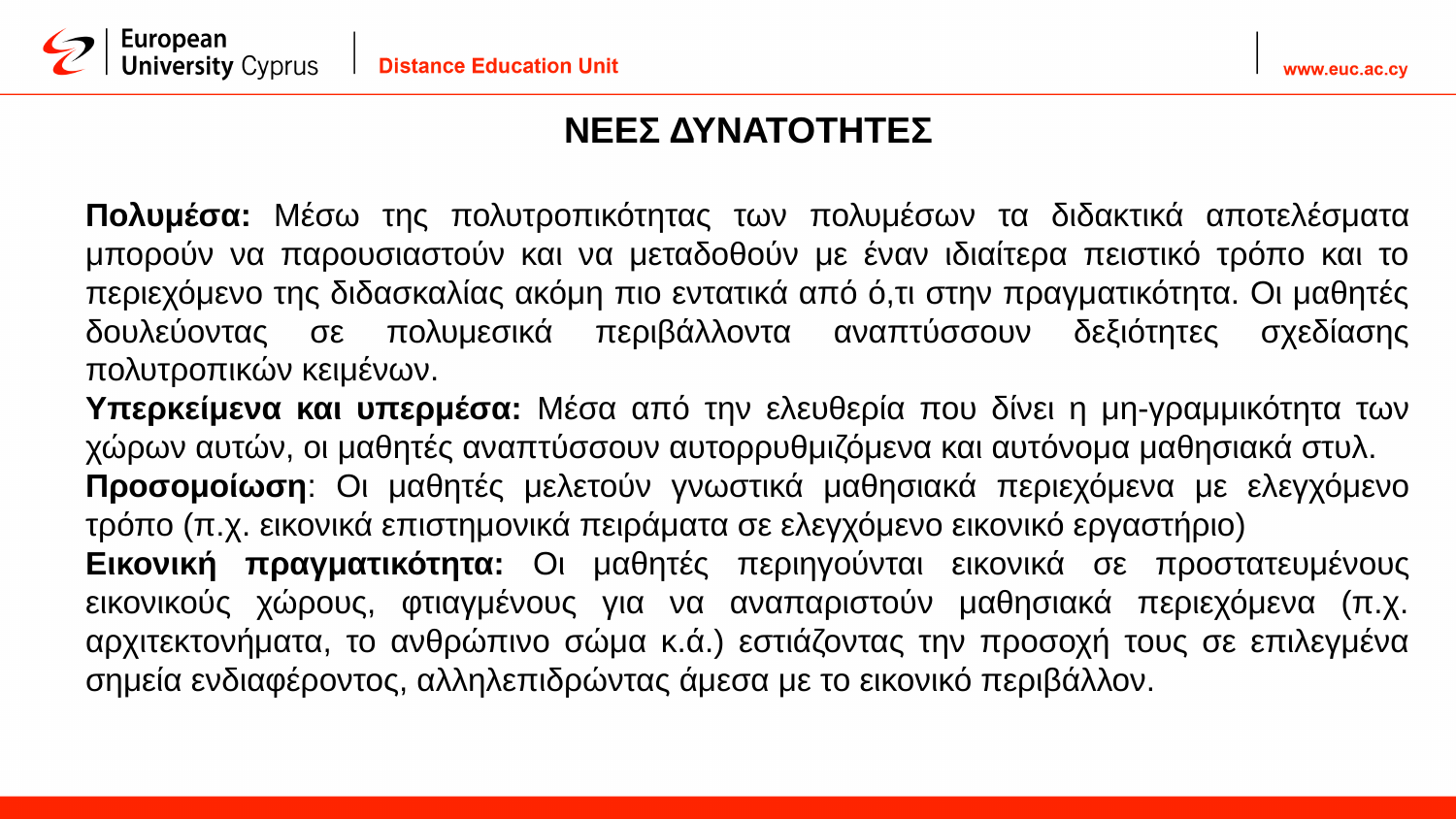

ΝΕΕΣ ΔΥΝΑΤΟΤΗΤΕΣ

Πολυμέσα: Μέσω της πολυτροπικότητας των πολυμέσων τα διδακτικά αποτελέσματα μπορούν να παρουσιαστούν και να μεταδοθούν με έναν ιδιαίτερα πειστικό τρόπο και το περιεχόμενο της διδασκαλίας ακόμη πιο εντατικά από ό,τι στην πραγματικότητα. Οι μαθητές δουλεύοντας σε πολυμεσικά περιβάλλοντα αναπτύσσουν δεξιότητες σχεδίασης πολυτροπικών κειμένων.
Υπερκείμενα και υπερμέσα: Μέσα από την ελευθερία που δίνει η μη-γραμμικότητα των χώρων αυτών, οι μαθητές αναπτύσσουν αυτορρυθμιζόμενα και αυτόνομα μαθησιακά στυλ.
Προσομοίωση: Οι μαθητές μελετούν γνωστικά μαθησιακά περιεχόμενα με ελεγχόμενο τρόπο (π.χ. εικονικά επιστημονικά πειράματα σε ελεγχόμενο εικονικό εργαστήριο)
Εικονική πραγματικότητα: Οι μαθητές περιηγούνται εικονικά σε προστατευμένους εικονικούς χώρους, φτιαγμένους για να αναπαριστούν μαθησιακά περιεχόμενα (π.χ. αρχιτεκτονήματα, το ανθρώπινο σώμα κ.ά.) εστιάζοντας την προσοχή τους σε επιλεγμένα σημεία ενδιαφέροντος, αλληλεπιδρώντας άμεσα με το εικονικό περιβάλλον.